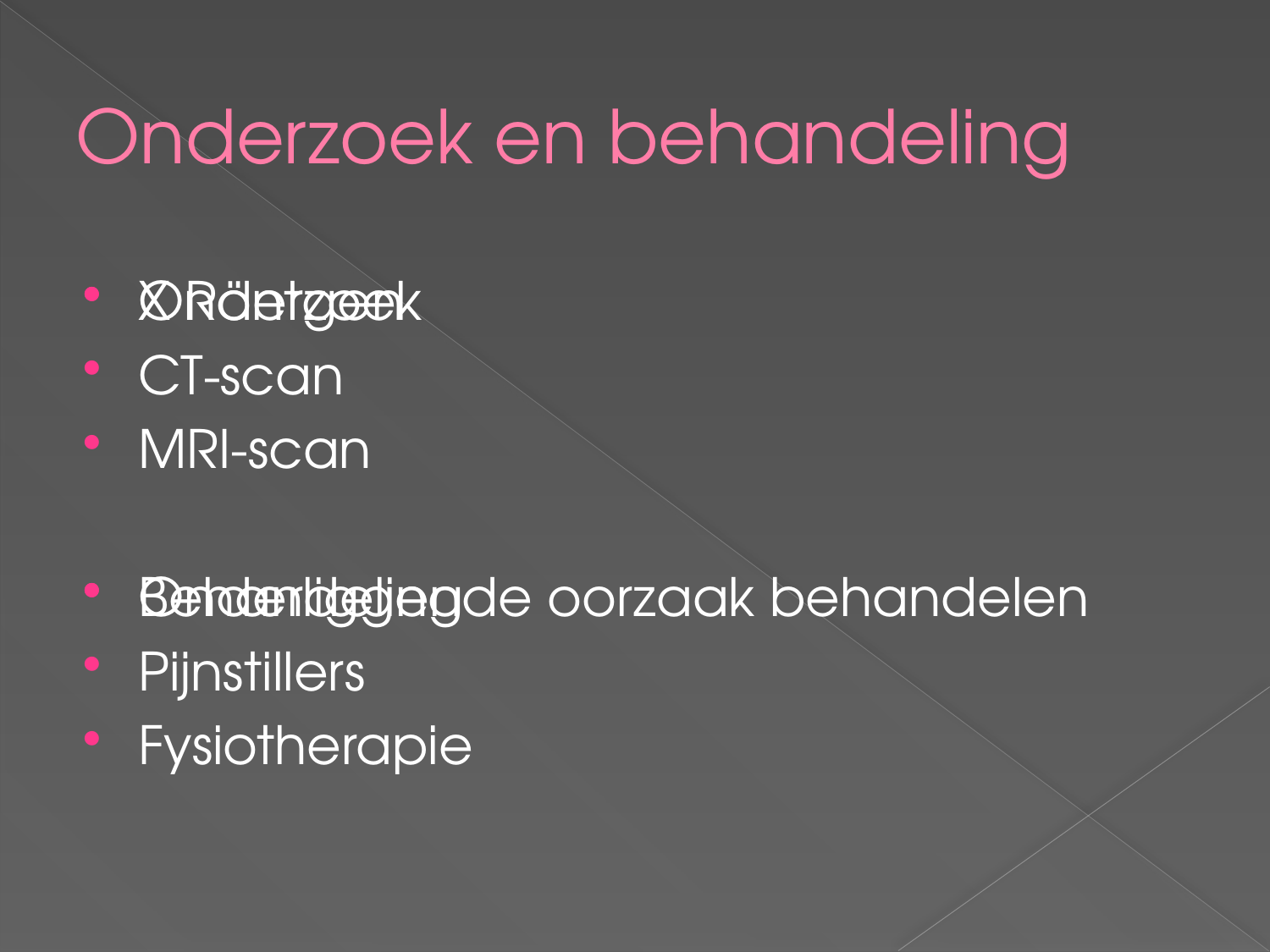

# Onderzoek en behandeling
Onderzoek

Behandeling
X Röntgen
CT-scan
MRI-scan

Onderliggende oorzaak behandelen
Pijnstillers
Fysiotherapie